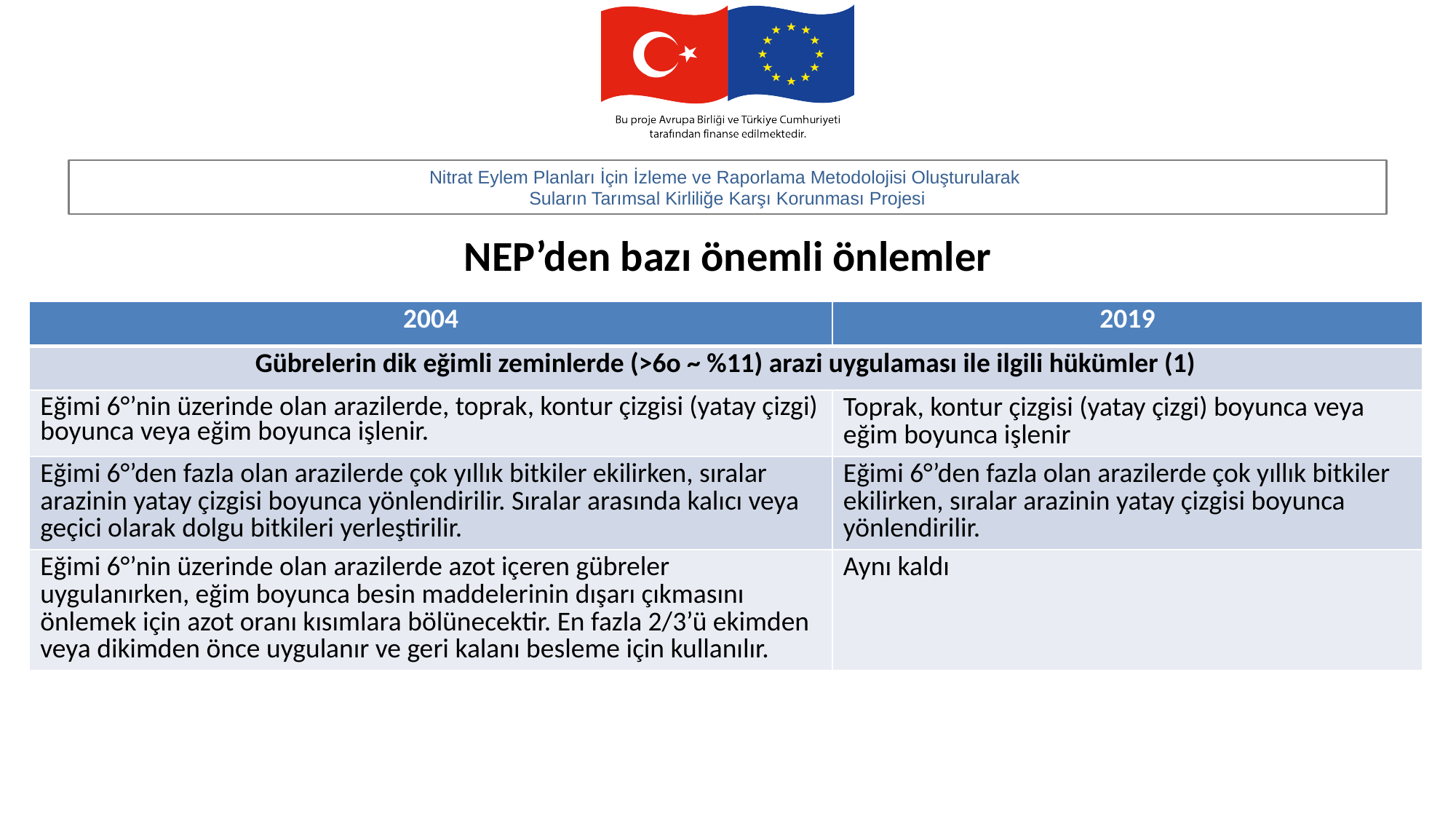

# NEP’den bazı önemli önlemler
| 2004 | 2019 |
| --- | --- |
| Gübrelerin dik eğimli zeminlerde (>6o ~ %11) arazi uygulaması ile ilgili hükümler (1) |  |
| Eğimi 6°’nin üzerinde olan arazilerde, toprak, kontur çizgisi (yatay çizgi) boyunca veya eğim boyunca işlenir. | Toprak, kontur çizgisi (yatay çizgi) boyunca veya eğim boyunca işlenir |
| Eğimi 6°’den fazla olan arazilerde çok yıllık bitkiler ekilirken, sıralar arazinin yatay çizgisi boyunca yönlendirilir. Sıralar arasında kalıcı veya geçici olarak dolgu bitkileri yerleştirilir. | Eğimi 6°’den fazla olan arazilerde çok yıllık bitkiler ekilirken, sıralar arazinin yatay çizgisi boyunca yönlendirilir. |
| Eğimi 6°’nin üzerinde olan arazilerde azot içeren gübreler uygulanırken, eğim boyunca besin maddelerinin dışarı çıkmasını önlemek için azot oranı kısımlara bölünecektir. En fazla 2/3’ü ekimden veya dikimden önce uygulanır ve geri kalanı besleme için kullanılır. | Aynı kaldı |
.

.